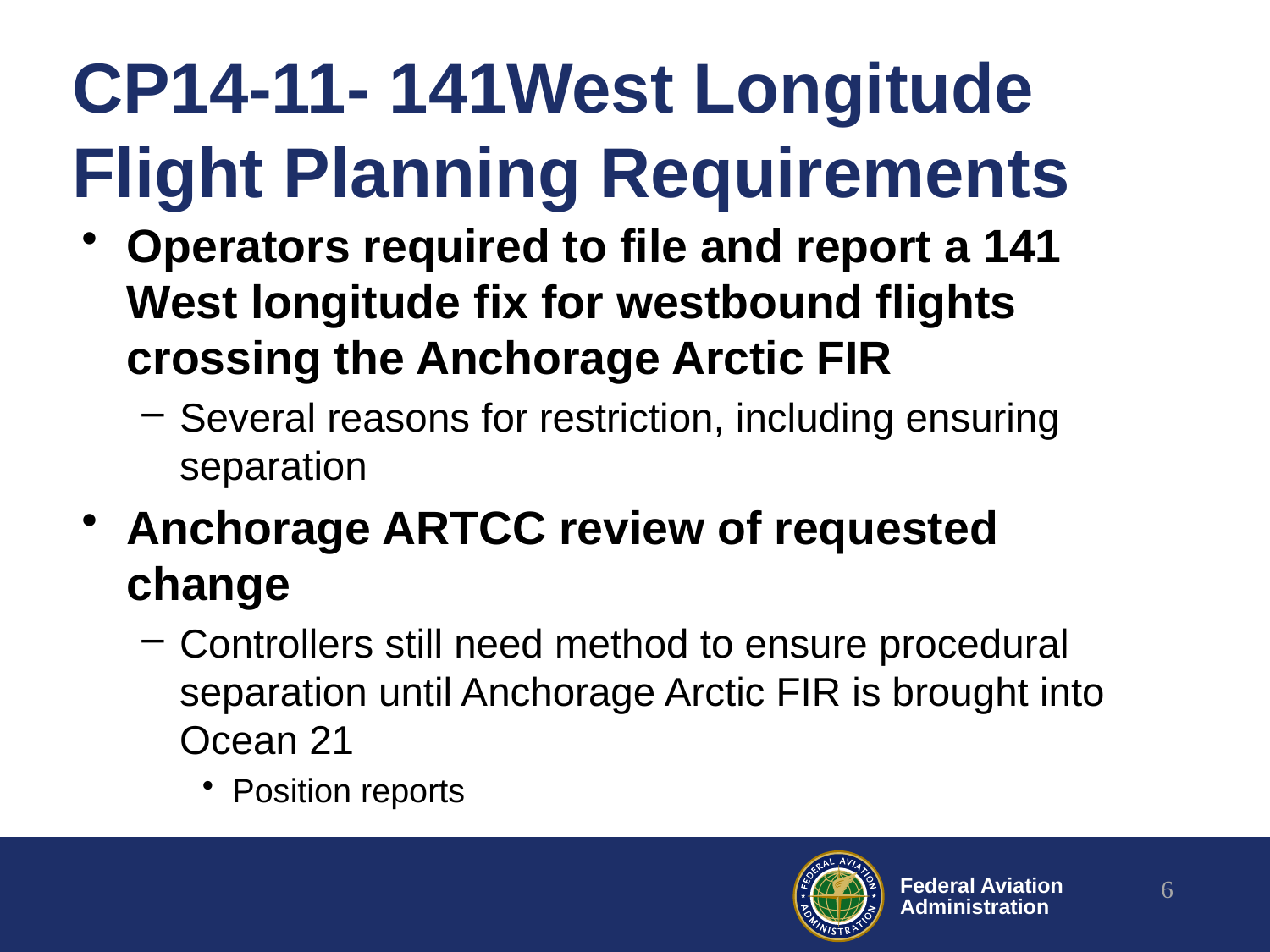

# CP14-11- 141West Longitude Flight Planning Requirements
Operators required to file and report a 141 West longitude fix for westbound flights crossing the Anchorage Arctic FIR
Several reasons for restriction, including ensuring separation
Anchorage ARTCC review of requested change
Controllers still need method to ensure procedural separation until Anchorage Arctic FIR is brought into Ocean 21
Position reports

6